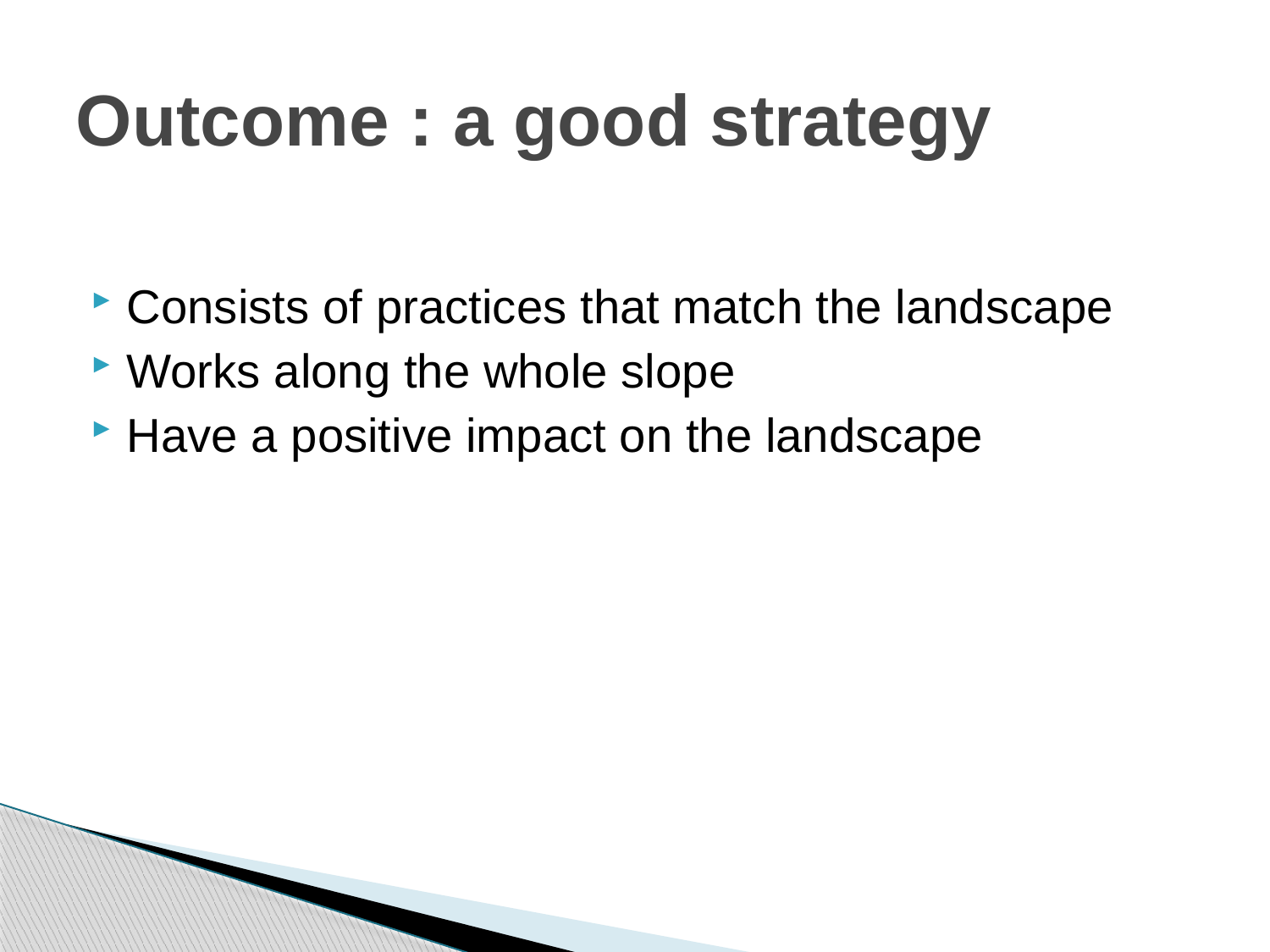

# Outcome : a good strategy

Consists of practices that match the landscape
Works along the whole slope
Have a positive impact on the landscape